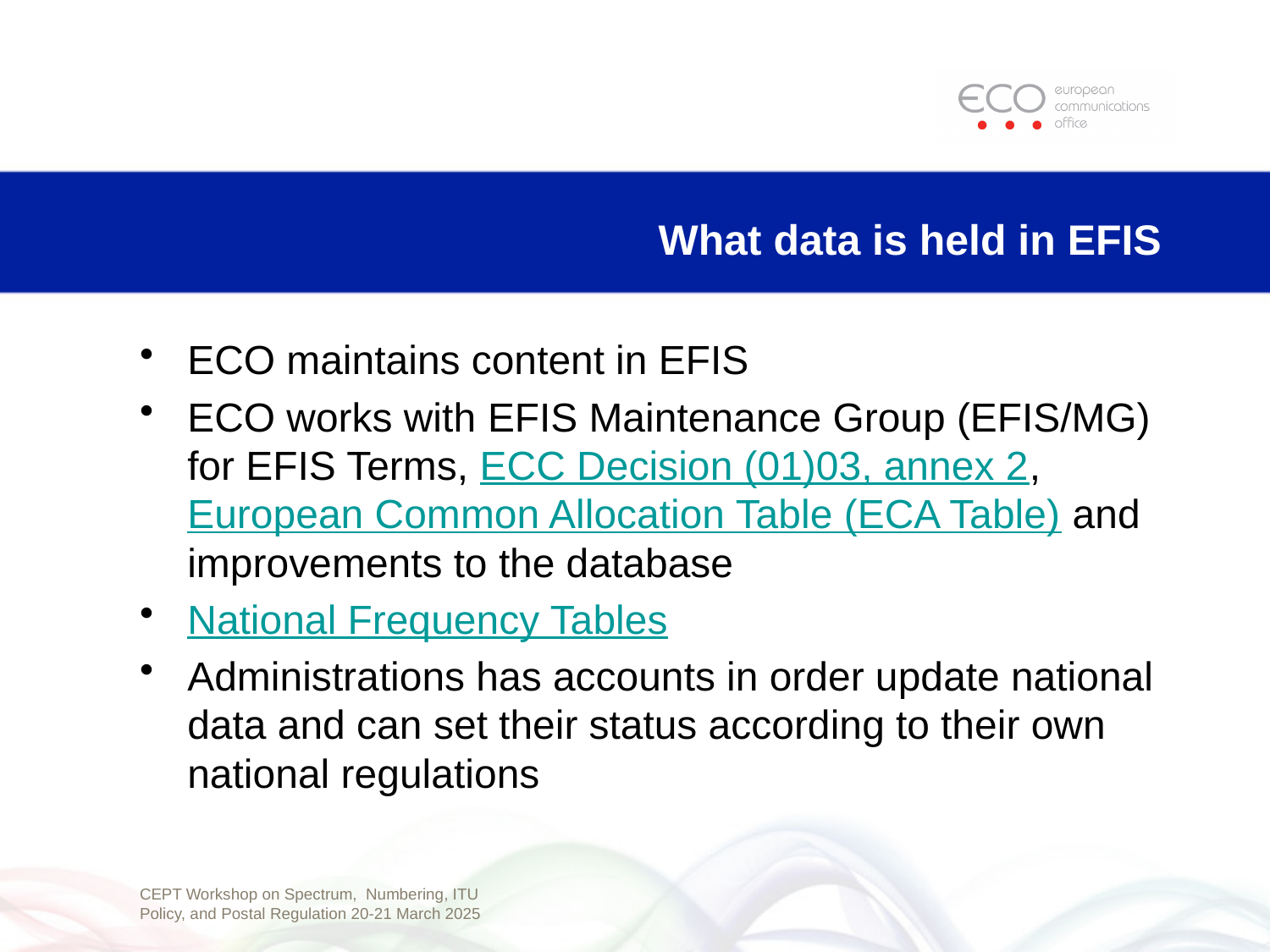

# What data is held in EFIS
ECO maintains content in EFIS
ECO works with EFIS Maintenance Group (EFIS/MG) for EFIS Terms, ECC Decision (01)03, annex 2,  European Common Allocation Table (ECA Table) and improvements to the database
National Frequency Tables
Administrations has accounts in order update national data and can set their status according to their own national regulations

CEPT Workshop on Spectrum,  Numbering, ITU Policy, and Postal Regulation 20-21 March 2025